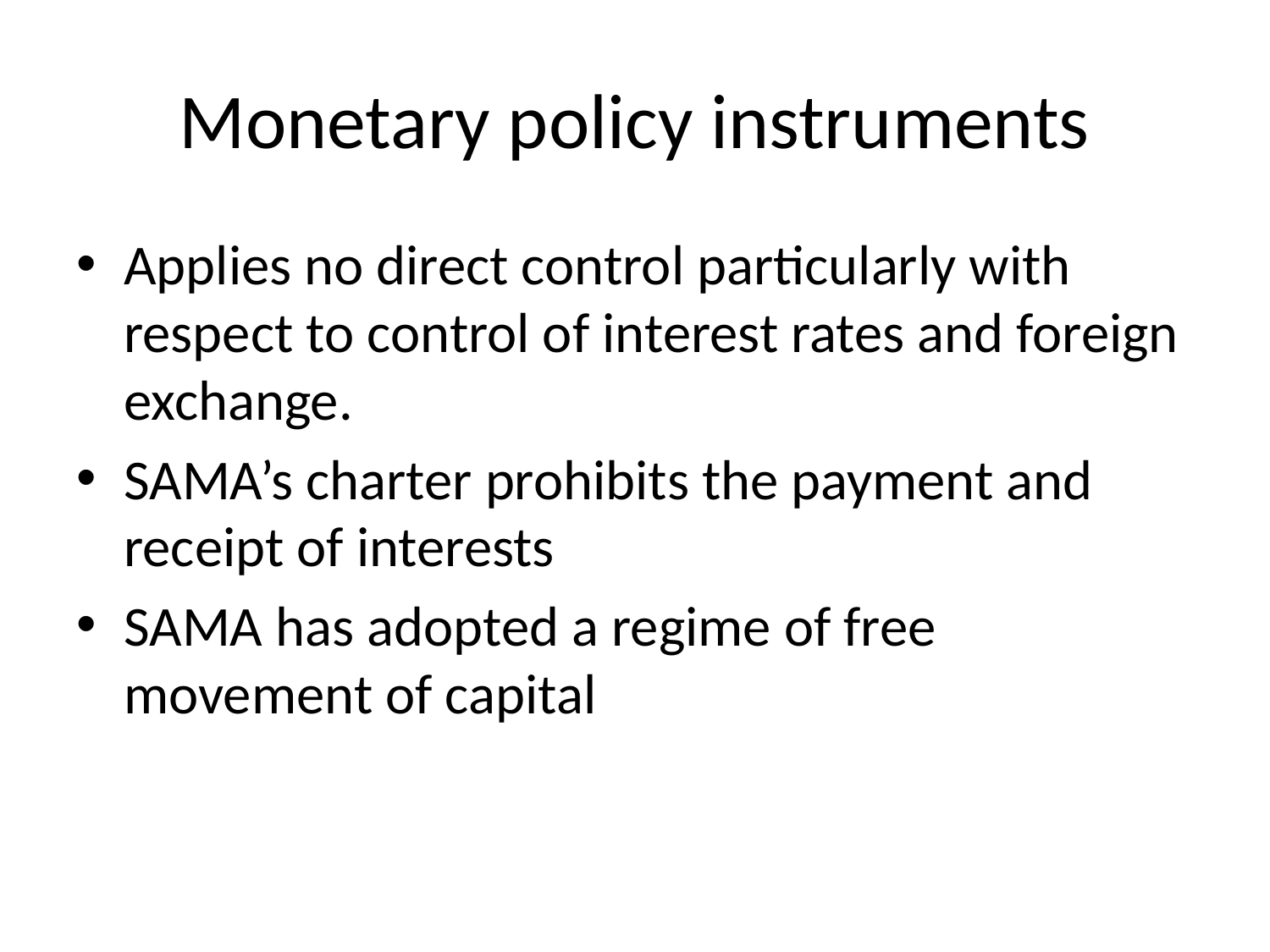

# Monetary policy instruments
Applies no direct control particularly with respect to control of interest rates and foreign exchange.
SAMA’s charter prohibits the payment and receipt of interests
SAMA has adopted a regime of free movement of capital